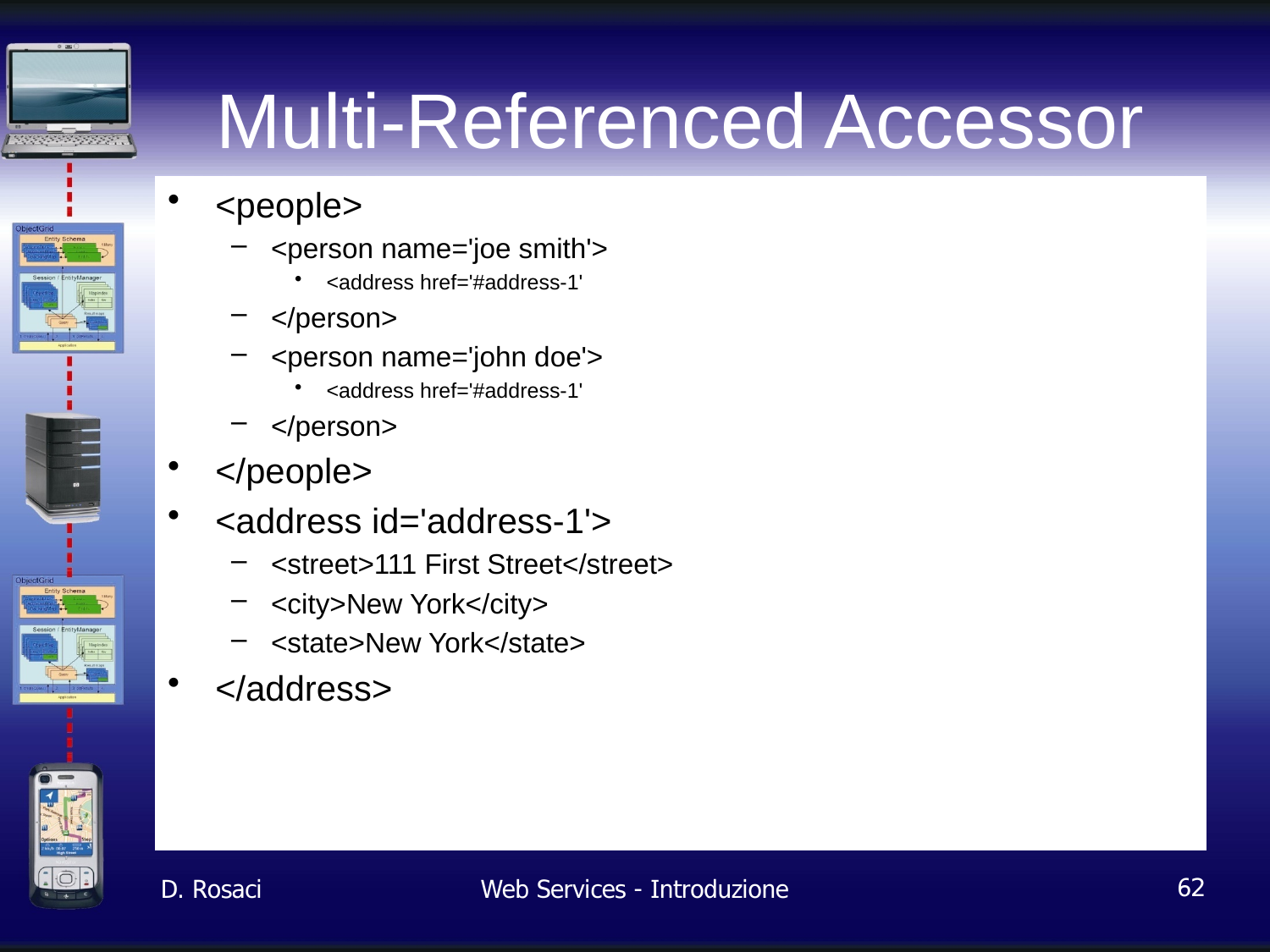

# Multi-Referenced Accessor
<people>
<person name='joe smith'>
<address href='#address-1'
</person>
<person name='john doe'>
<address href='#address-1'
</person>
</people>
<address id='address-1'>
<street>111 First Street</street>
<city>New York</city>
<state>New York</state>
</address>
D. Rosaci
Web Services - Introduzione